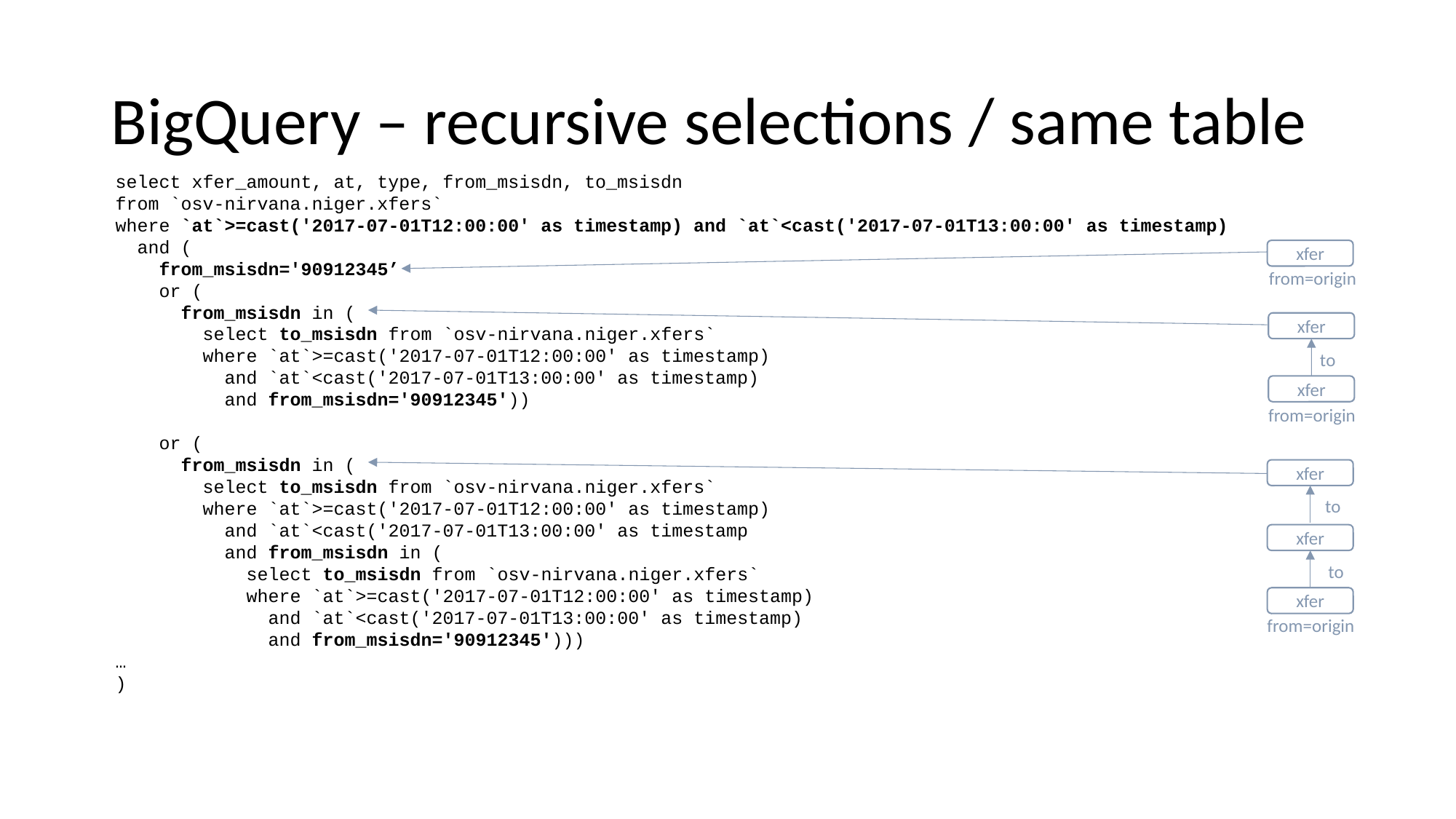

# BigQuery – recursive selections / same table
select xfer_amount, at, type, from_msisdn, to_msisdn
from `osv-nirvana.niger.xfers`
where `at`>=cast('2017-07-01T12:00:00' as timestamp) and `at`<cast('2017-07-01T13:00:00' as timestamp)
  and (
    from_msisdn='90912345’
    or (
      from_msisdn in (
        select to_msisdn from `osv-nirvana.niger.xfers`
        where `at`>=cast('2017-07-01T12:00:00' as timestamp)
          and `at`<cast('2017-07-01T13:00:00' as timestamp)
          and from_msisdn='90912345'))

    or (
      from_msisdn in (
        select to_msisdn from `osv-nirvana.niger.xfers`
        where `at`>=cast('2017-07-01T12:00:00' as timestamp)
          and `at`<cast('2017-07-01T13:00:00' as timestamp
          and from_msisdn in (
            select to_msisdn from `osv-nirvana.niger.xfers`
            where `at`>=cast('2017-07-01T12:00:00' as timestamp)
              and `at`<cast('2017-07-01T13:00:00' as timestamp)
              and from_msisdn='90912345')))
…
)
xfer
from=origin
xfer
to
xfer
from=origin
xfer
to
xfer
to
xfer
from=origin